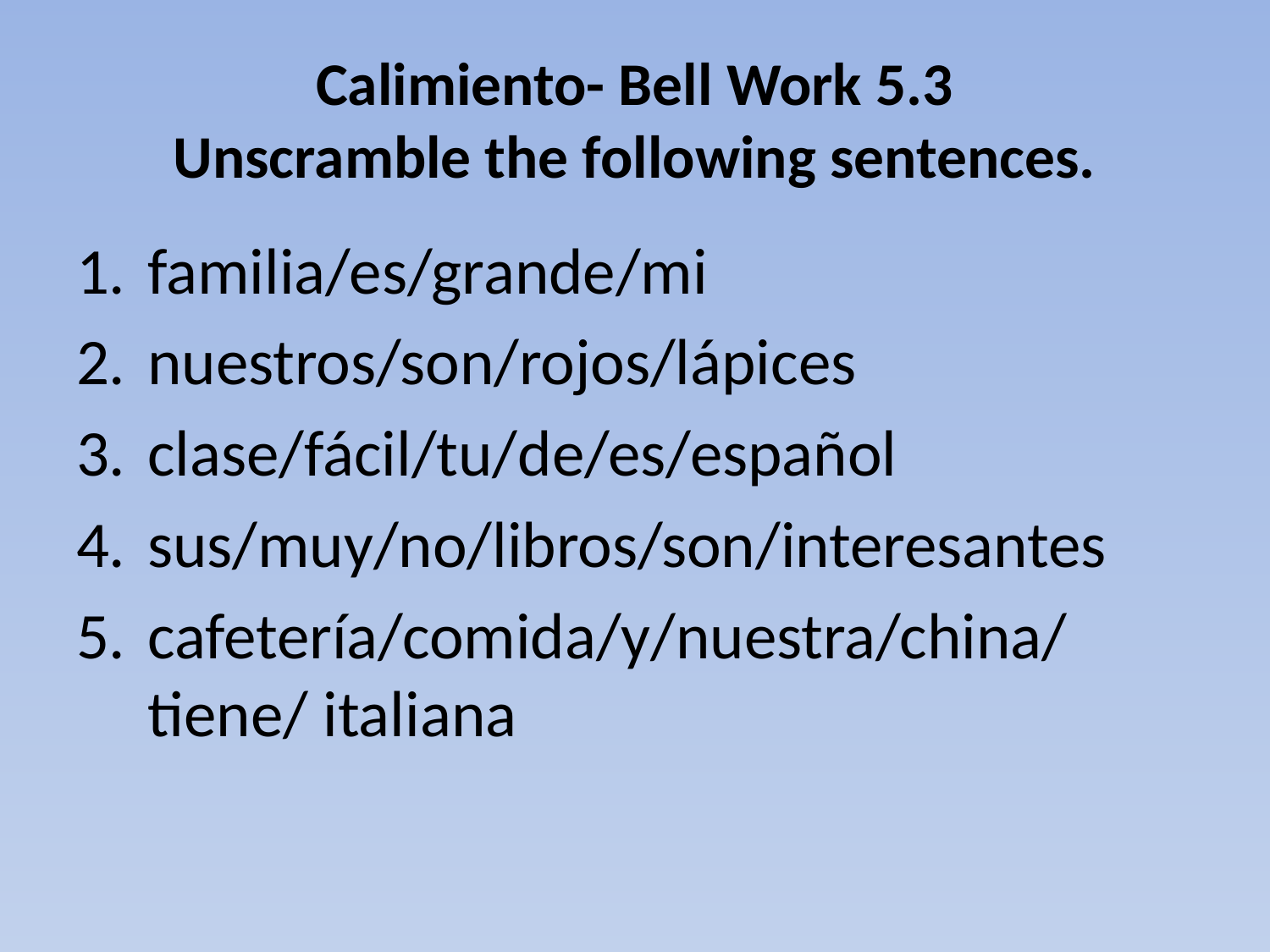

# Calimiento- Bell Work 5.3 Unscramble the following sentences.
familia/es/grande/mi
nuestros/son/rojos/lápices
clase/fácil/tu/de/es/español
sus/muy/no/libros/son/interesantes
cafetería/comida/y/nuestra/china/tiene/ italiana